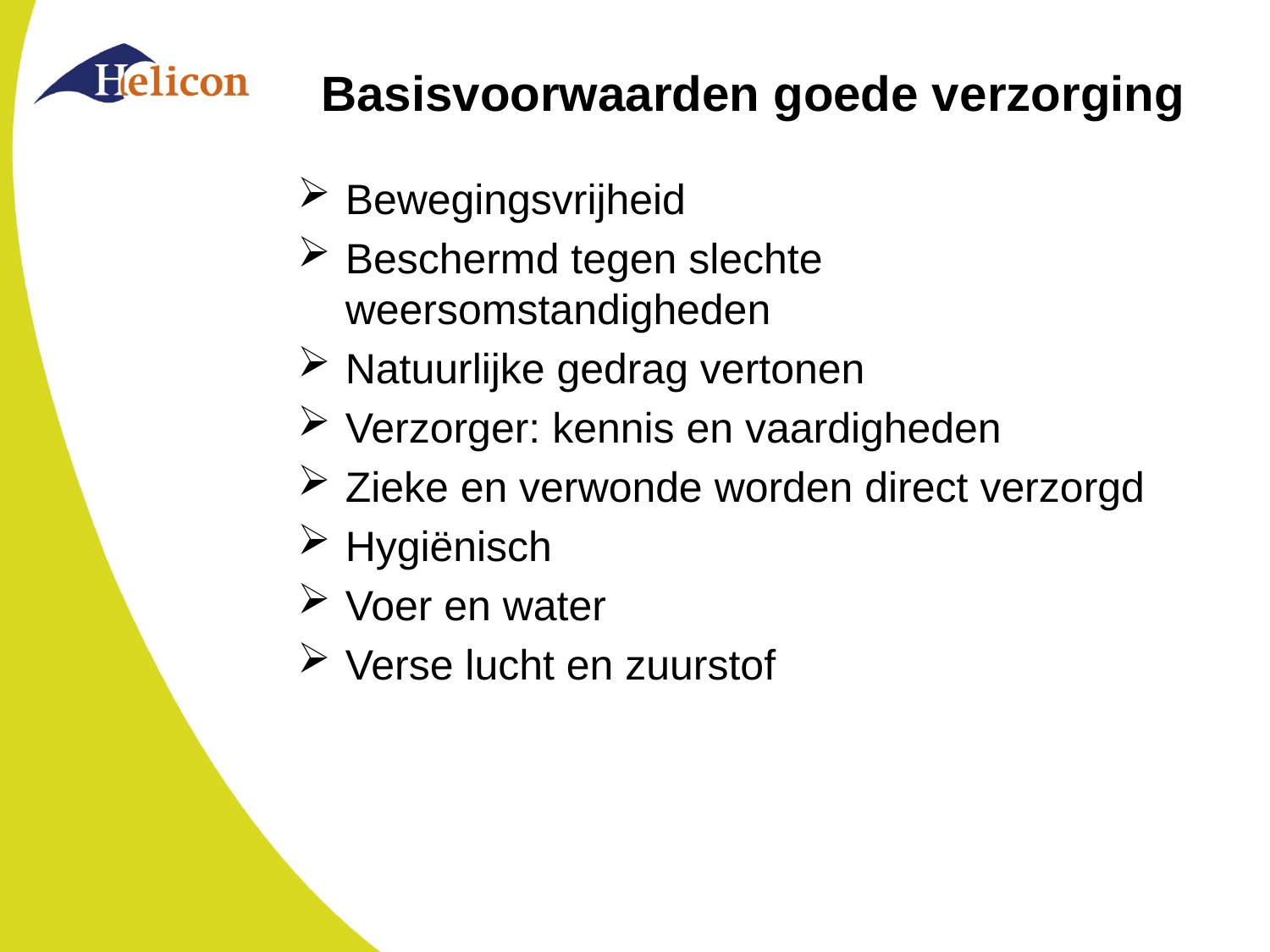

# Basisvoorwaarden goede verzorging
Bewegingsvrijheid
Beschermd tegen slechte weersomstandigheden
Natuurlijke gedrag vertonen
Verzorger: kennis en vaardigheden
Zieke en verwonde worden direct verzorgd
Hygiënisch
Voer en water
Verse lucht en zuurstof